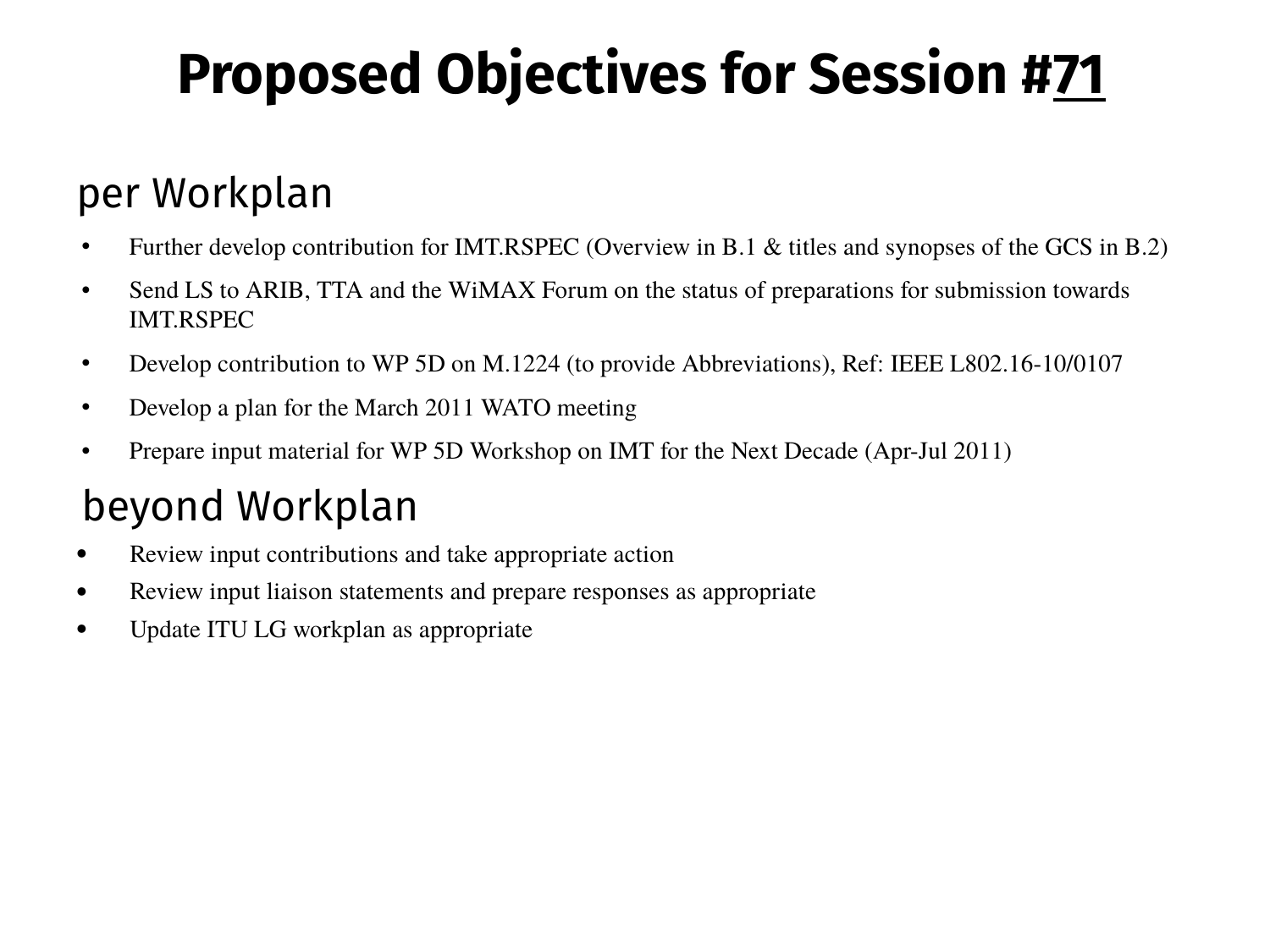

# Proposed Objectives for Session #71
per Workplan
Further develop contribution for IMT.RSPEC (Overview in B.1 & titles and synopses of the GCS in B.2)
Send LS to ARIB, TTA and the WiMAX Forum on the status of preparations for submission towards IMT.RSPEC
Develop contribution to WP 5D on M.1224 (to provide Abbreviations), Ref: IEEE L802.16-10/0107
Develop a plan for the March 2011 WATO meeting
Prepare input material for WP 5D Workshop on IMT for the Next Decade (Apr-Jul 2011)
beyond Workplan
       Review input contributions and take appropriate action
       Review input liaison statements and prepare responses as appropriate
       Update ITU LG workplan as appropriate